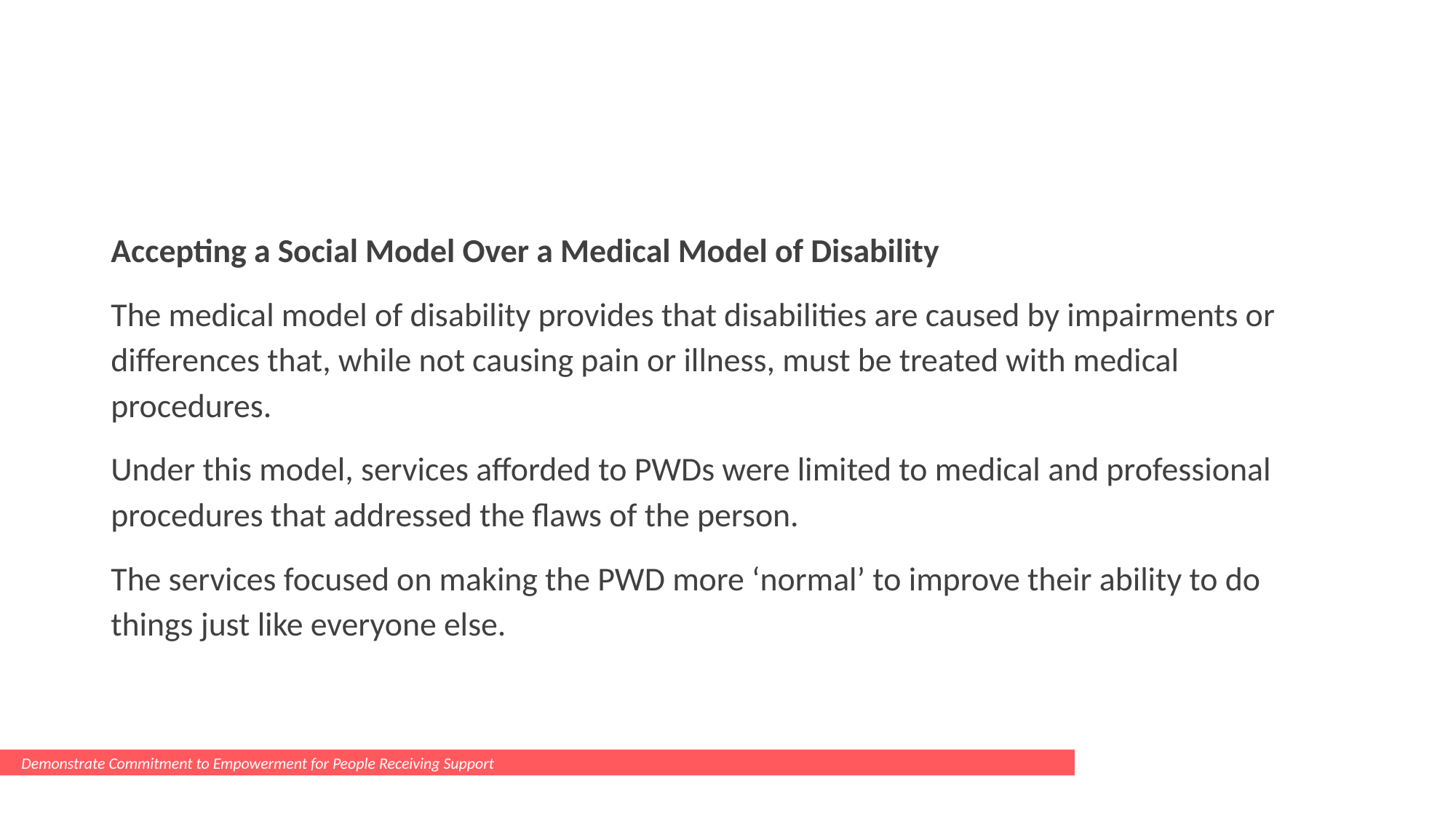

#
Accepting a Social Model Over a Medical Model of Disability
The medical model of disability provides that disabilities are caused by impairments or differences that, while not causing pain or illness, must be treated with medical procedures.
Under this model, services afforded to PWDs were limited to medical and professional procedures that addressed the flaws of the person.
The services focused on making the PWD more ‘normal’ to improve their ability to do things just like everyone else.
Demonstrate Commitment to Empowerment for People Receiving Support